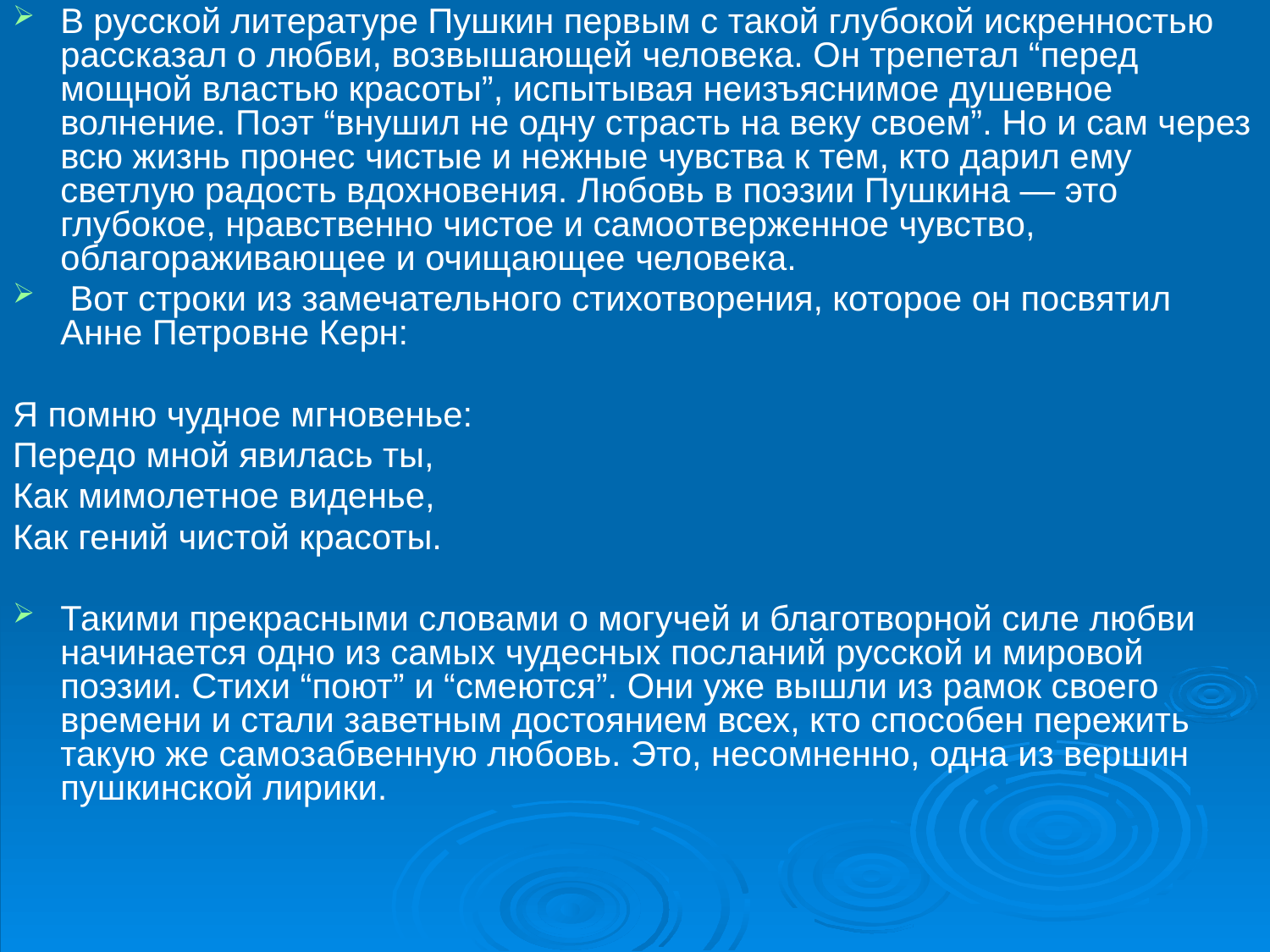

В русской литературе Пушкин первым с такой глубокой искренностью рассказал о любви, возвышающей человека. Он трепетал “перед мощной властью красоты”, испытывая неизъяснимое душевное волнение. Поэт “внушил не одну страсть на веку своем”. Но и сам через всю жизнь пронес чистые и нежные чувства к тем, кто дарил ему светлую радость вдохновения. Любовь в поэзии Пушкина — это глубокое, нравственно чистое и самоотверженное чувство, облагораживающее и очищающее человека.
 Вот строки из замечательного стихотворения, которое он посвятил Анне Петровне Керн:

Я помню чудное мгновенье:
Передо мной явилась ты,
Как мимолетное виденье,
Как гений чистой красоты.

Такими прекрасными словами о могучей и благотворной силе любви начинается одно из самых чудесных посланий русской и мировой поэзии. Стихи “поют” и “смеются”. Они уже вышли из рамок своего времени и стали заветным достоянием всех, кто способен пережить такую же самозабвенную любовь. Это, несомненно, одна из вершин пушкинской лирики.